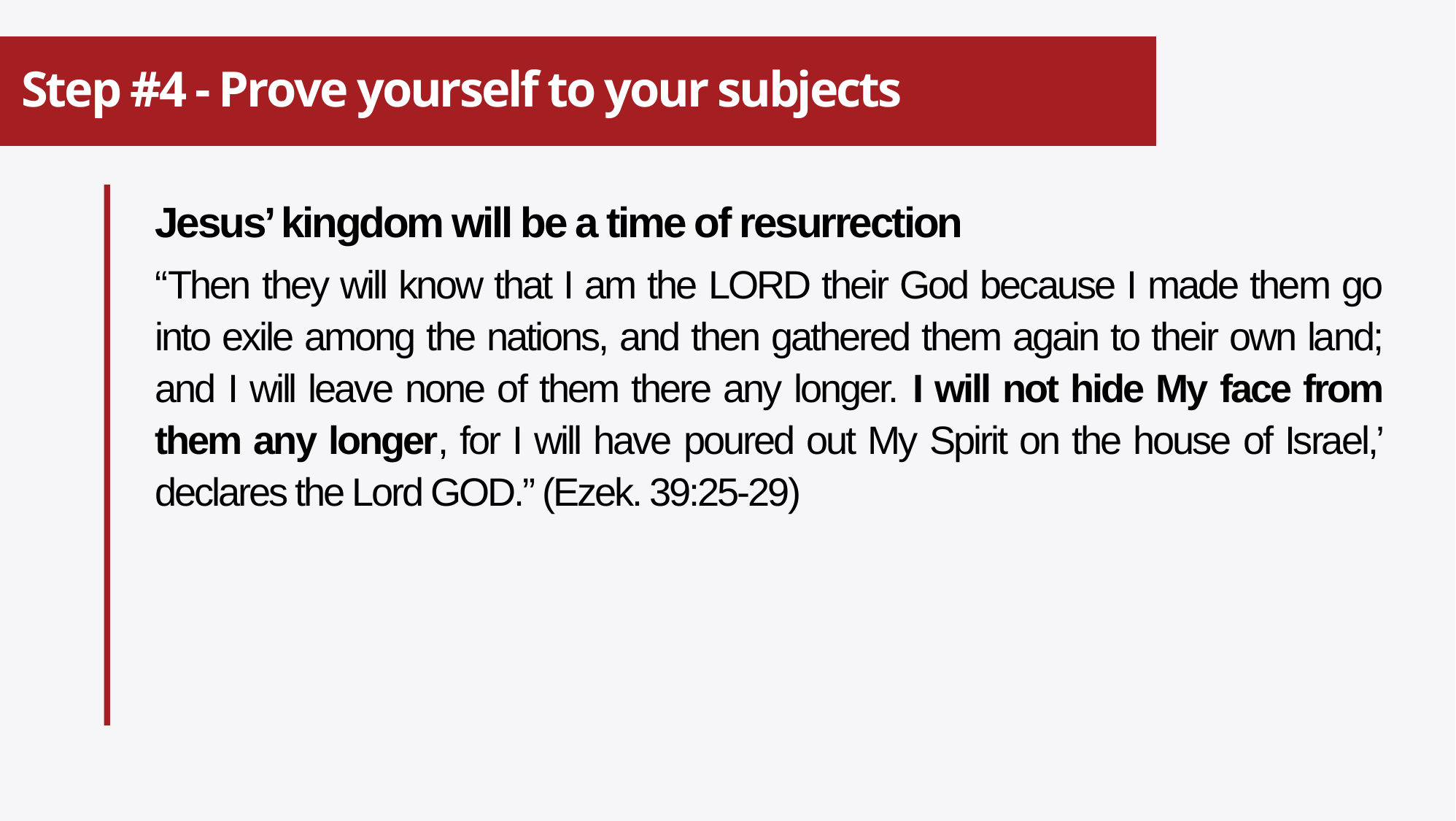

# Step #4 - Prove yourself to your subjects
Jesus’ kingdom will be a time of resurrection
“Then they will know that I am the LORD their God because I made them go into exile among the nations, and then gathered them again to their own land; and I will leave none of them there any longer. I will not hide My face from them any longer, for I will have poured out My Spirit on the house of Israel,’ declares the Lord GOD.” (Ezek. 39:25-29)